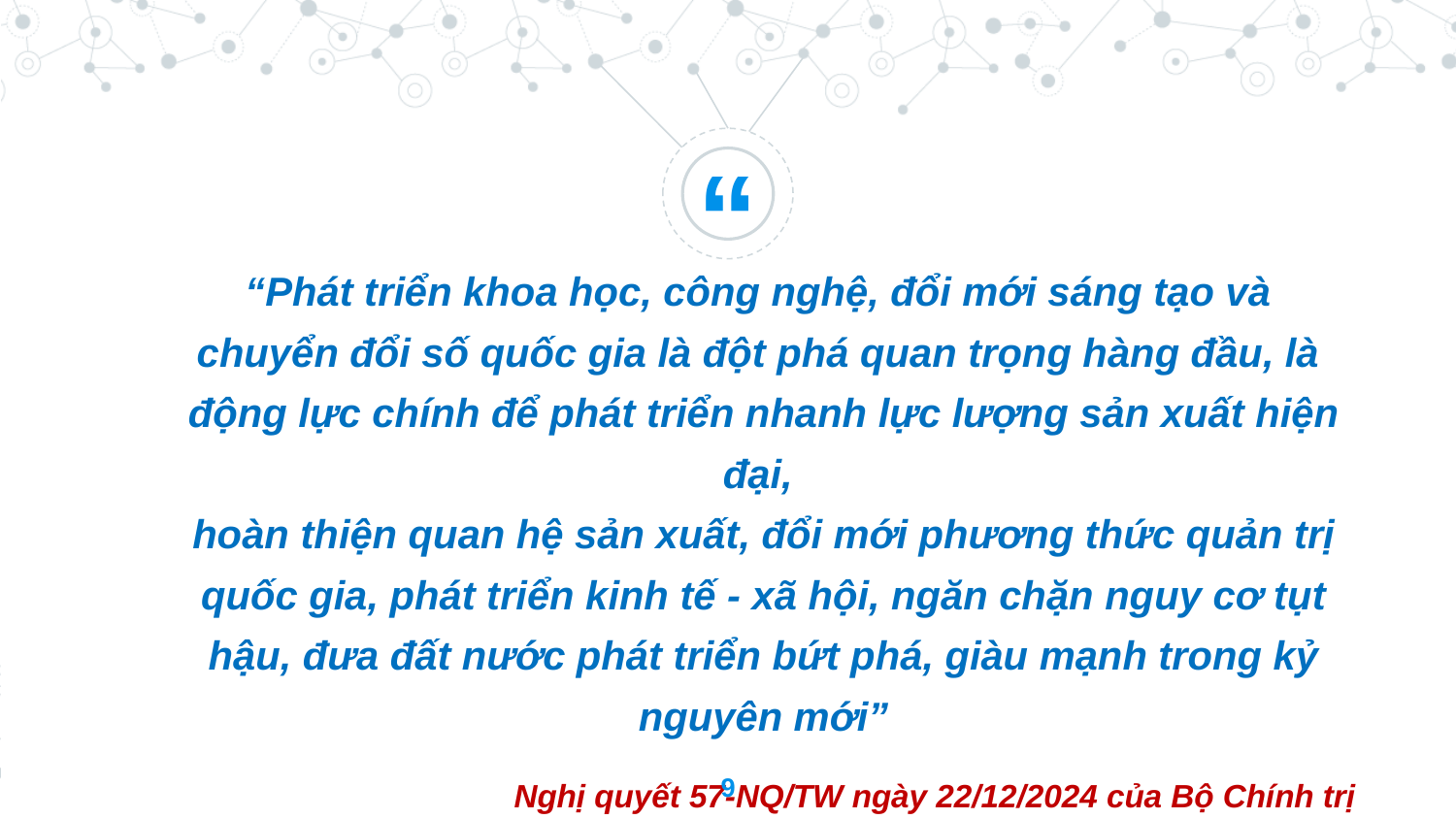

“Phát triển khoa học, công nghệ, đổi mới sáng tạo và
chuyển đổi số quốc gia là đột phá quan trọng hàng đầu, là
động lực chính để phát triển nhanh lực lượng sản xuất hiện đại,
hoàn thiện quan hệ sản xuất, đổi mới phương thức quản trị quốc gia, phát triển kinh tế - xã hội, ngăn chặn nguy cơ tụt hậu, đưa đất nước phát triển bứt phá, giàu mạnh trong kỷ nguyên mới”
Nghị quyết 57-NQ/TW ngày 22/12/2024 của Bộ Chính trị
9